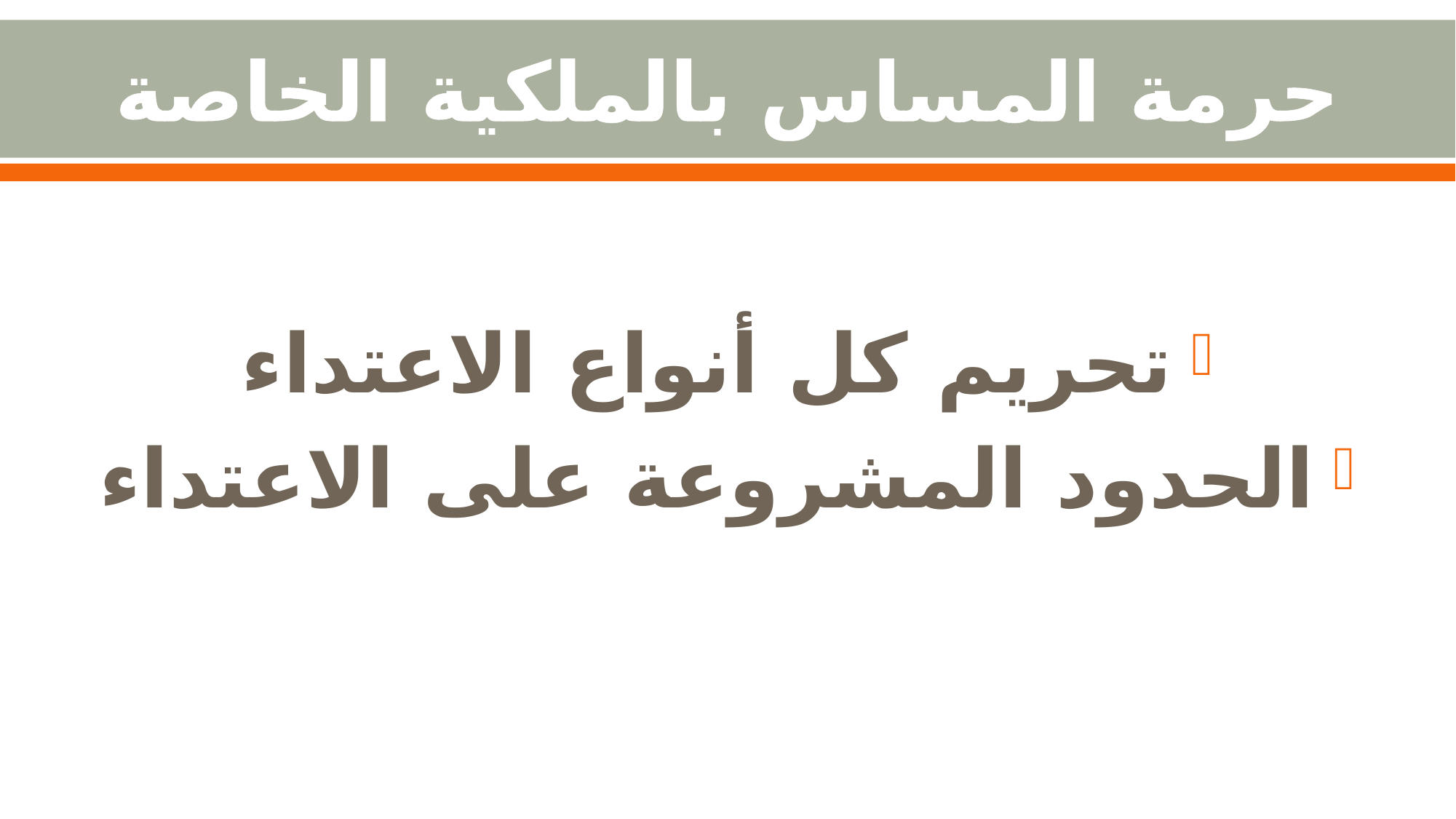

# حرمة المساس بالملكية الخاصة

تحريم كل أنواع الاعتداء
الحدود المشروعة على الاعتداء